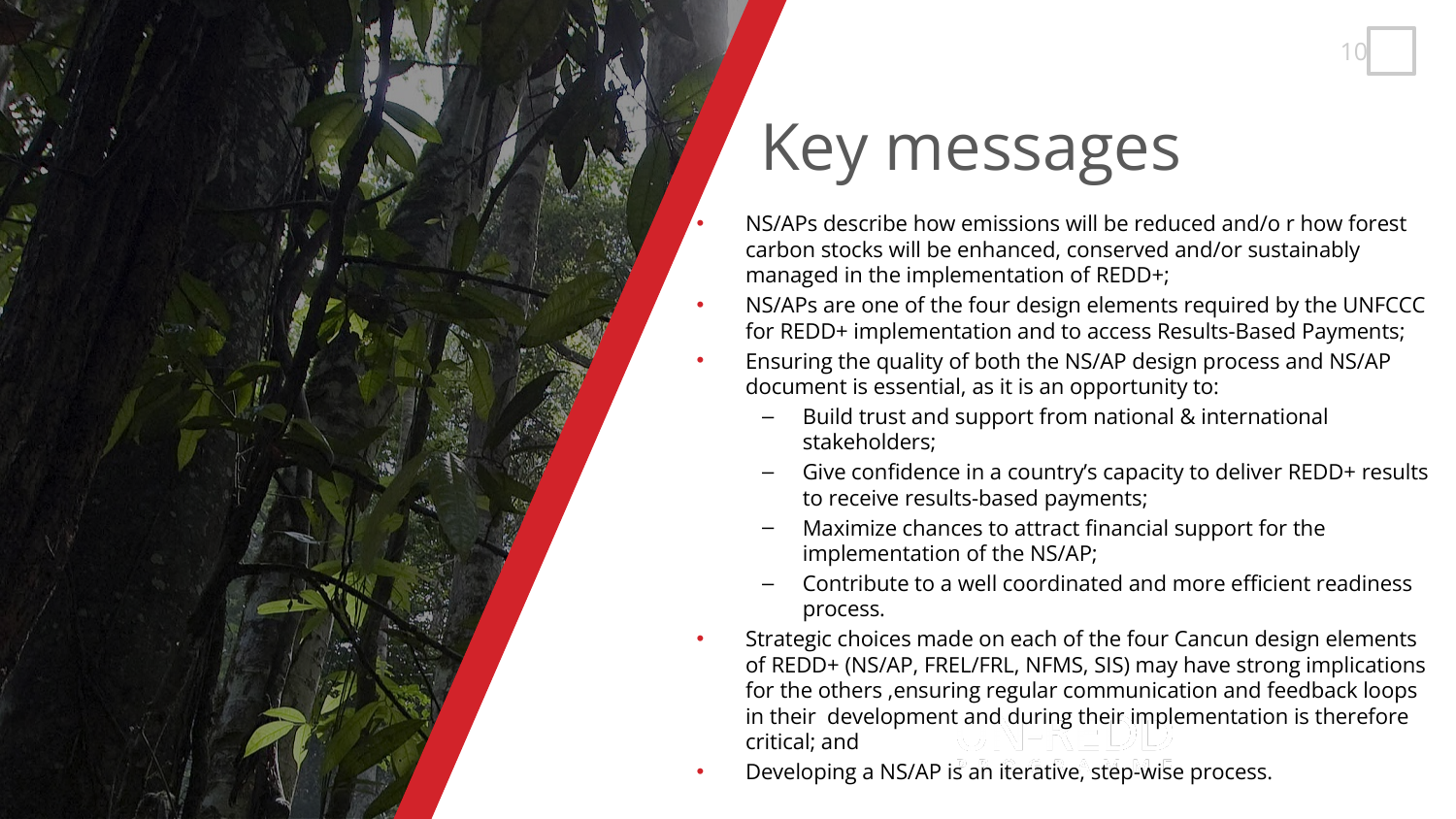

NS/APs describe how emissions will be reduced and/o r how forest carbon stocks will be enhanced, conserved and/or sustainably managed in the implementation of REDD+;
NS/APs are one of the four design elements required by the UNFCCC for REDD+ implementation and to access Results-Based Payments;
Ensuring the quality of both the NS/AP design process and NS/AP document is essential, as it is an opportunity to:
Build trust and support from national & international stakeholders;
Give confidence in a country’s capacity to deliver REDD+ results to receive results-based payments;
Maximize chances to attract financial support for the implementation of the NS/AP;
Contribute to a well coordinated and more efficient readiness process.
Strategic choices made on each of the four Cancun design elements of REDD+ (NS/AP, FREL/FRL, NFMS, SIS) may have strong implications for the others ,ensuring regular communication and feedback loops in their  development and during their implementation is therefore critical; and
Developing a NS/AP is an iterative, step-wise process.